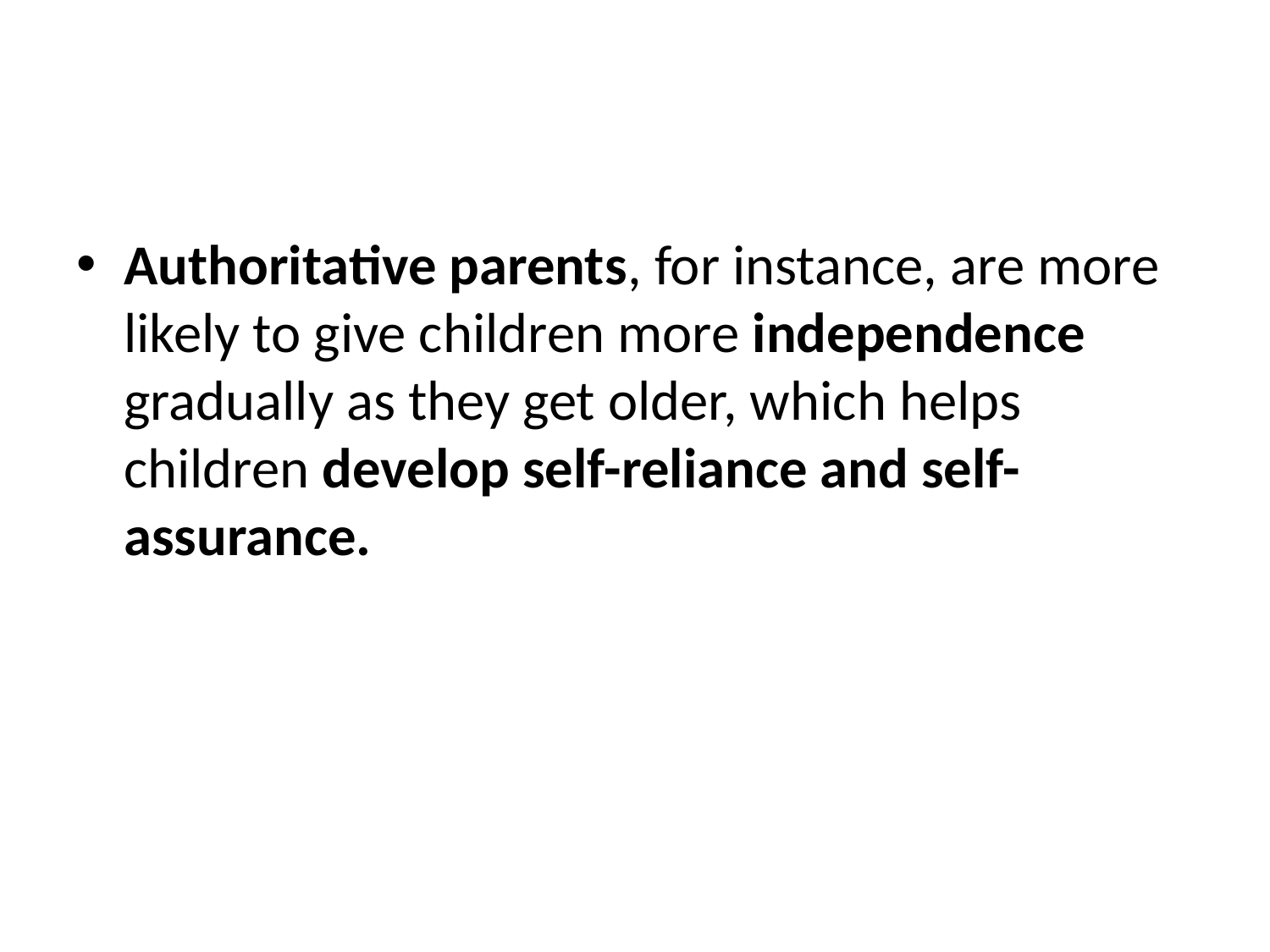

#
Authoritative parents, for instance, are more likely to give children more independence gradually as they get older, which helps children develop self-reliance and self-assurance.